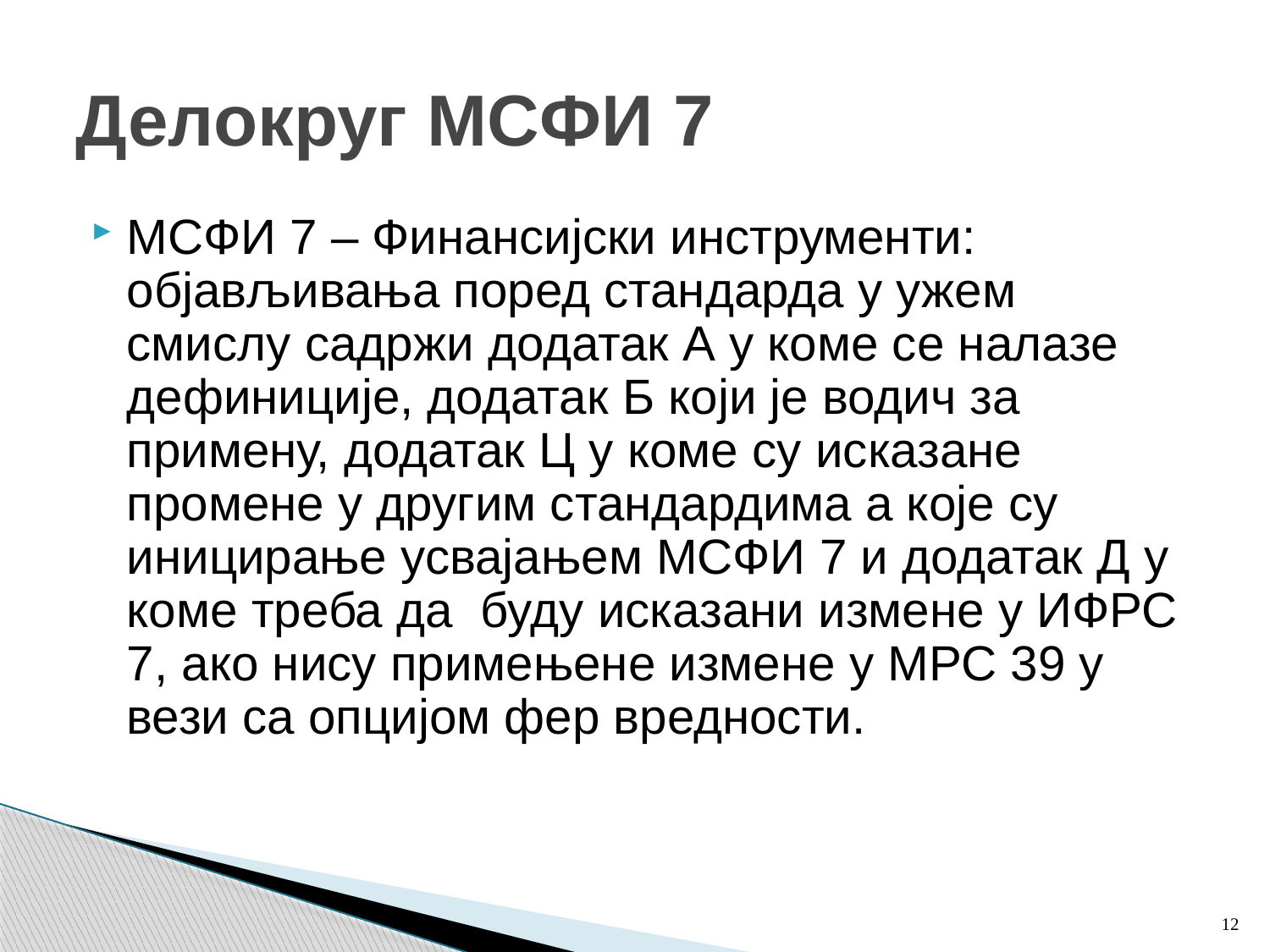

# Делокруг МСФИ 7
МСФИ 7 – Финансијски инструменти: објављивања поред стандарда у ужем смислу садржи додатак А у коме се налазе дефиниције, додатак Б који је водич за примену, додатак Ц у коме су исказане промене у другим стандардима а које су иницирање усвајањем МСФИ 7 и додатак Д у коме треба да  буду исказани измене у ИФРС 7, ако нису примењене измене у МРС 39 у вези са опцијом фер вредности.
12